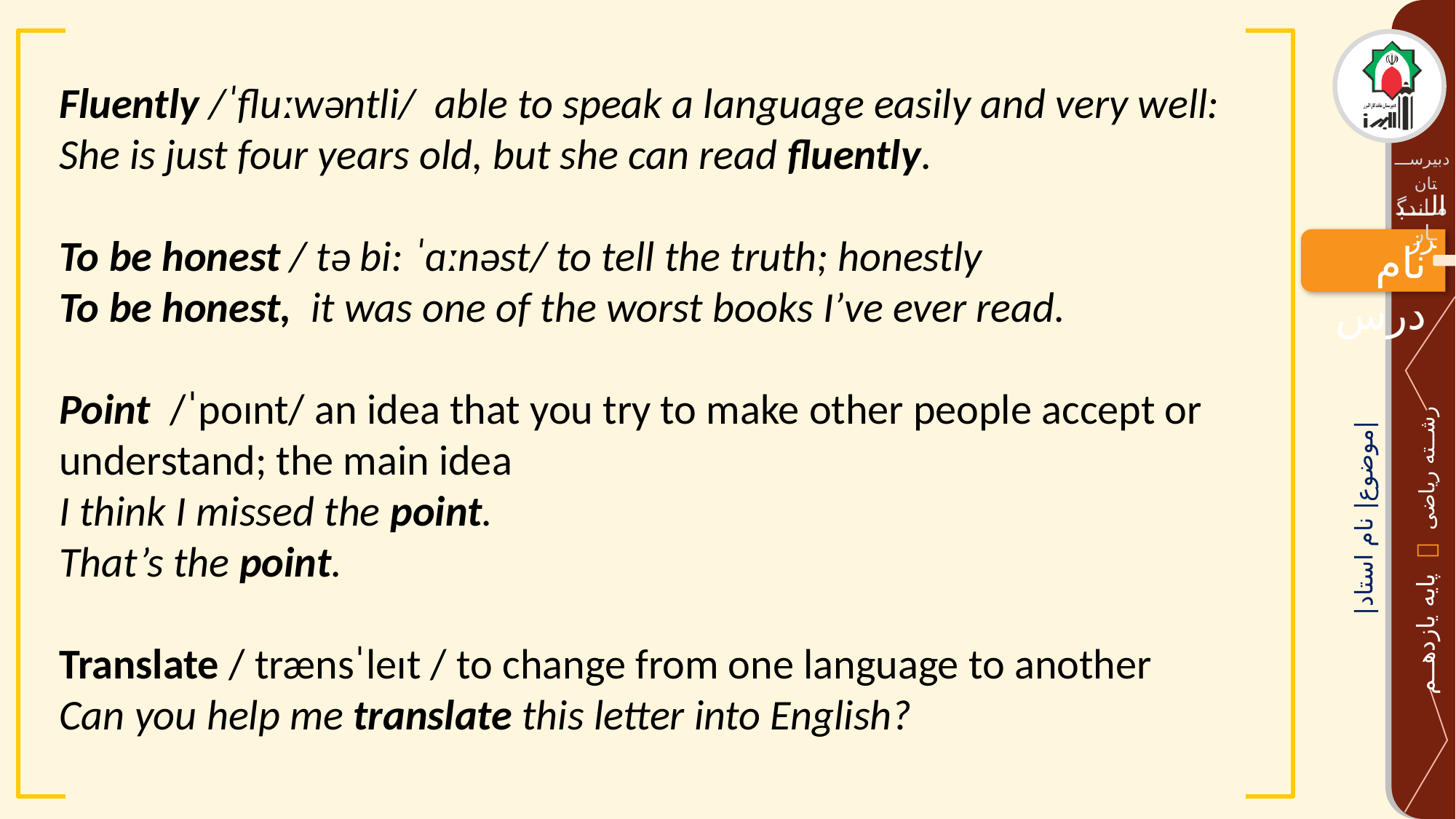

Fluently /ˈfluːwəntli/  able to speak a language easily and very well:  She is just four years old, but she can read fluently.

To be honest / tə bi: ˈɑːnəst/ to tell the truth; honestly
To be honest,  it was one of the worst books I’ve ever read.

Point  /ˈpoɪnt/ an idea that you try to make other people accept or understand; the main idea
I think I missed the point.
That’s the point.

Translate / trænsˈleɪt / to change from one language to another
Can you help me translate this letter into English?